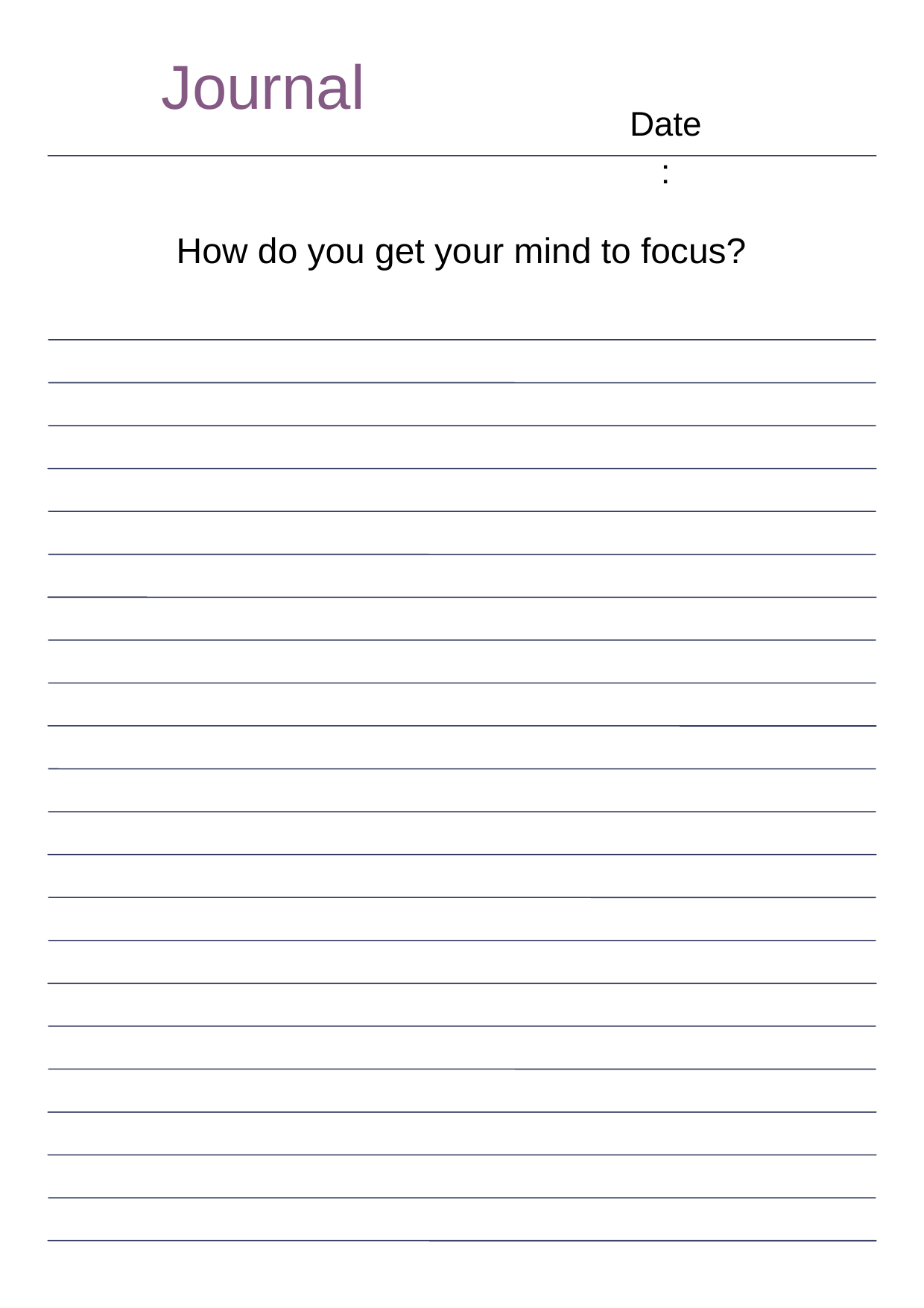

Journal
Date:

How do you get your mind to focus?